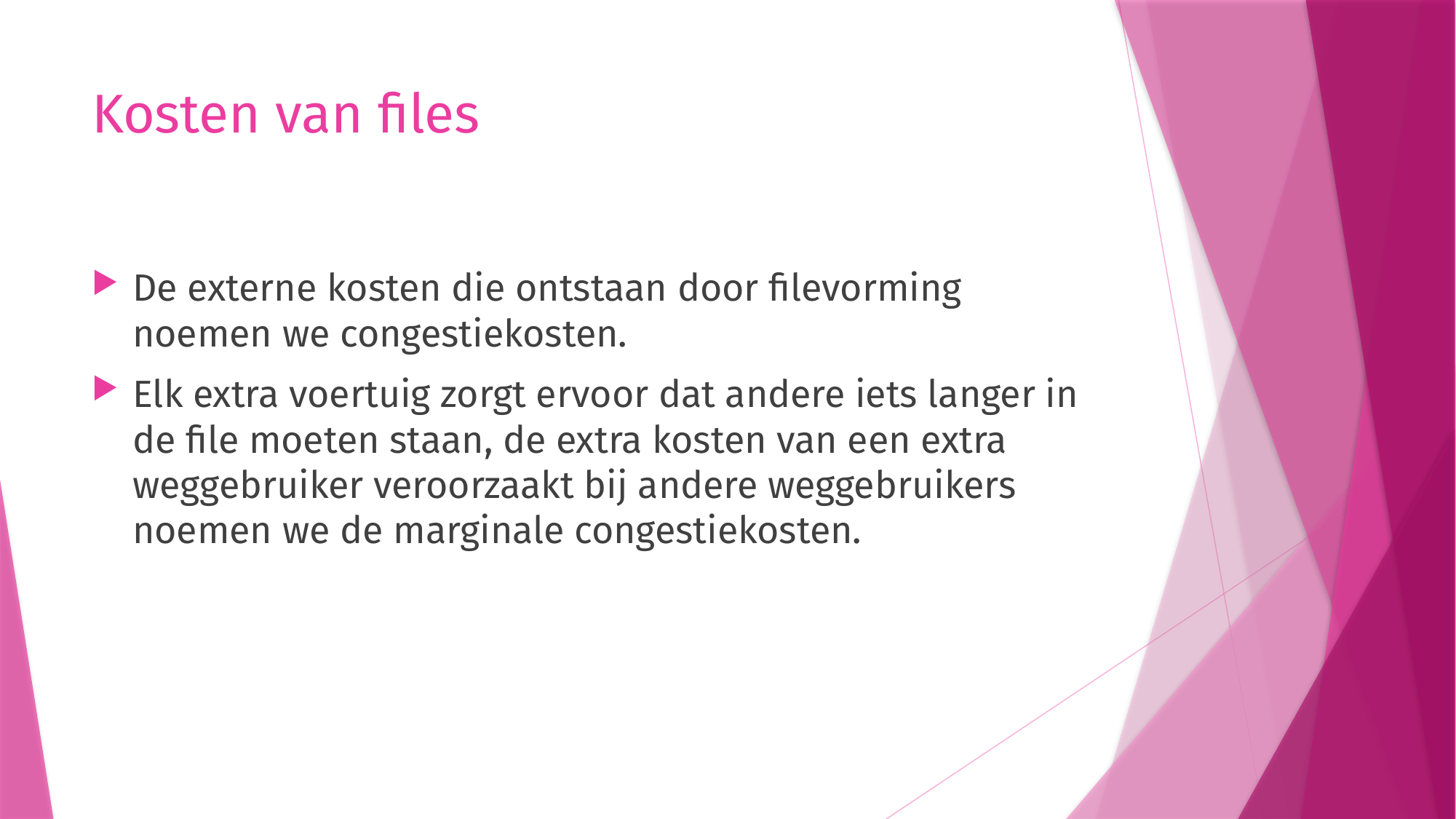

# Kosten van files
De externe kosten die ontstaan door filevorming noemen we congestiekosten.
Elk extra voertuig zorgt ervoor dat andere iets langer in de file moeten staan, de extra kosten van een extra weggebruiker veroorzaakt bij andere weggebruikers noemen we de marginale congestiekosten.